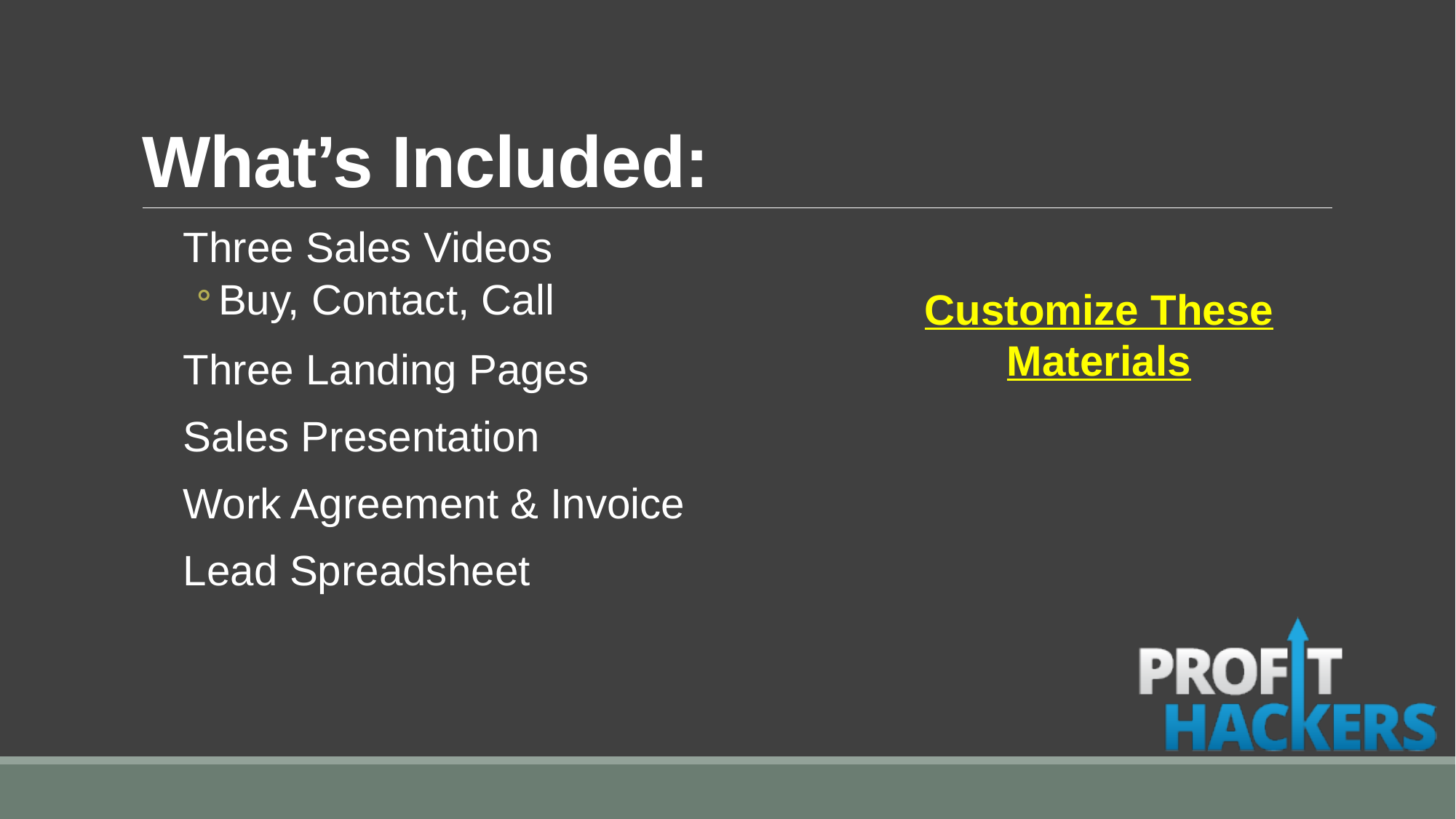

# What’s Included:
Three Sales Videos
Buy, Contact, Call
Three Landing Pages
Sales Presentation
Work Agreement & Invoice
Lead Spreadsheet

Customize These
Materials